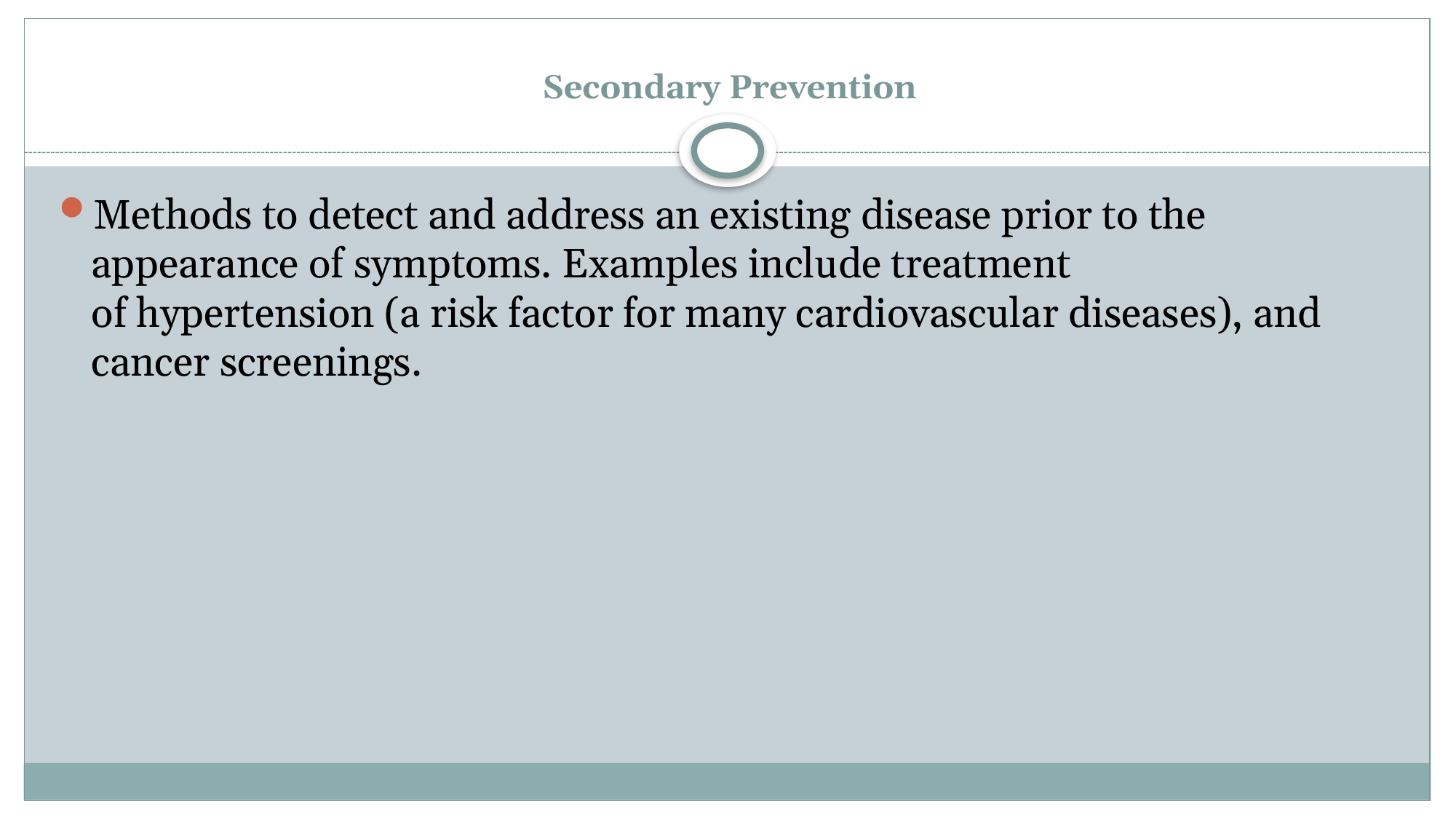

# Secondary Prevention
Methods to detect and address an existing disease prior to the appearance of symptoms. Examples include treatment of hypertension (a risk factor for many cardiovascular diseases), and cancer screenings.